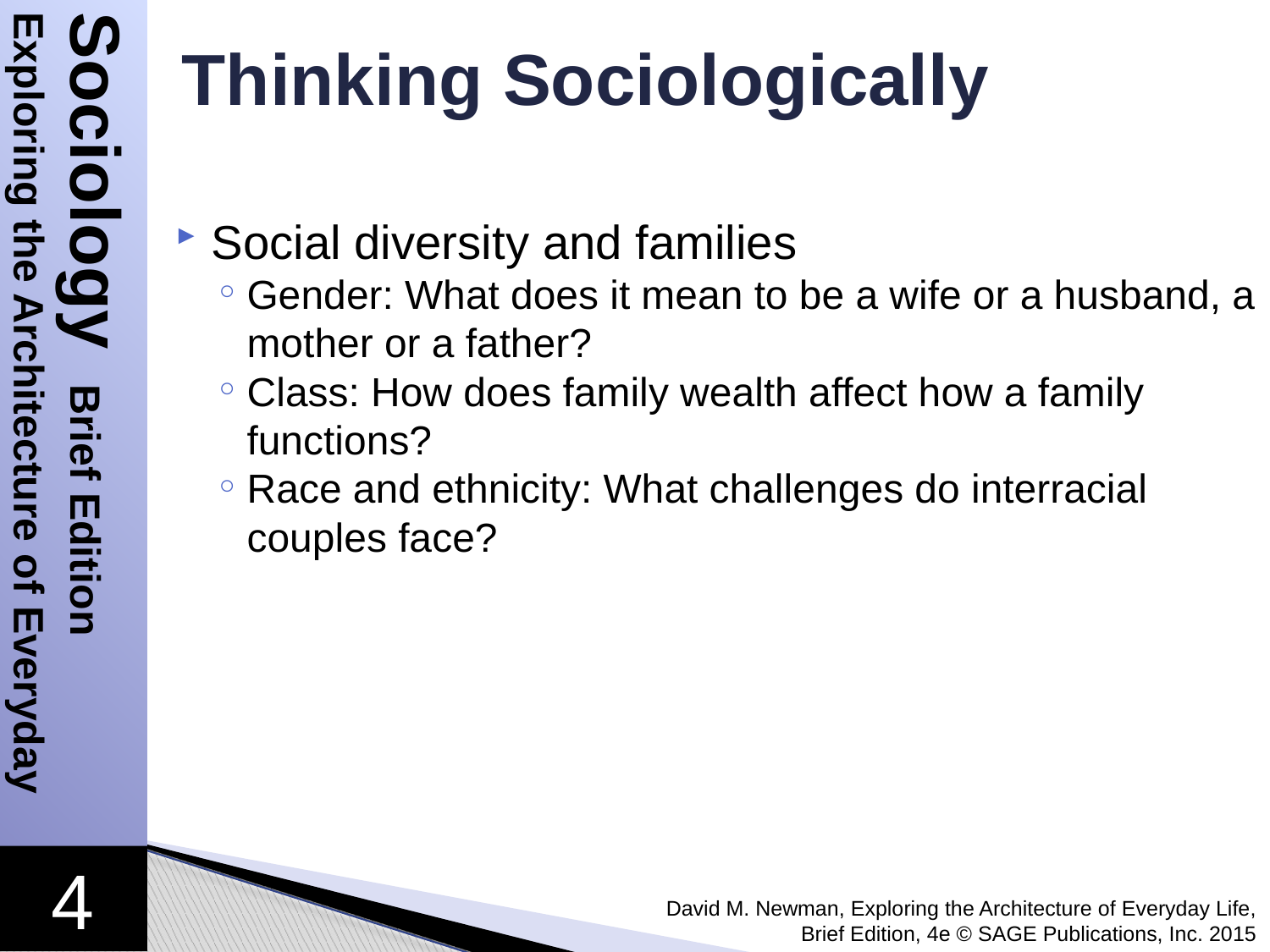

# Thinking Sociologically

Social diversity and families
Gender: What does it mean to be a wife or a husband, a mother or a father?
Class: How does family wealth affect how a family functions?
Race and ethnicity: What challenges do interracial couples face?
David M. Newman, Exploring the Architecture of Everyday Life, Brief Edition, 4e © SAGE Publications, Inc. 2015